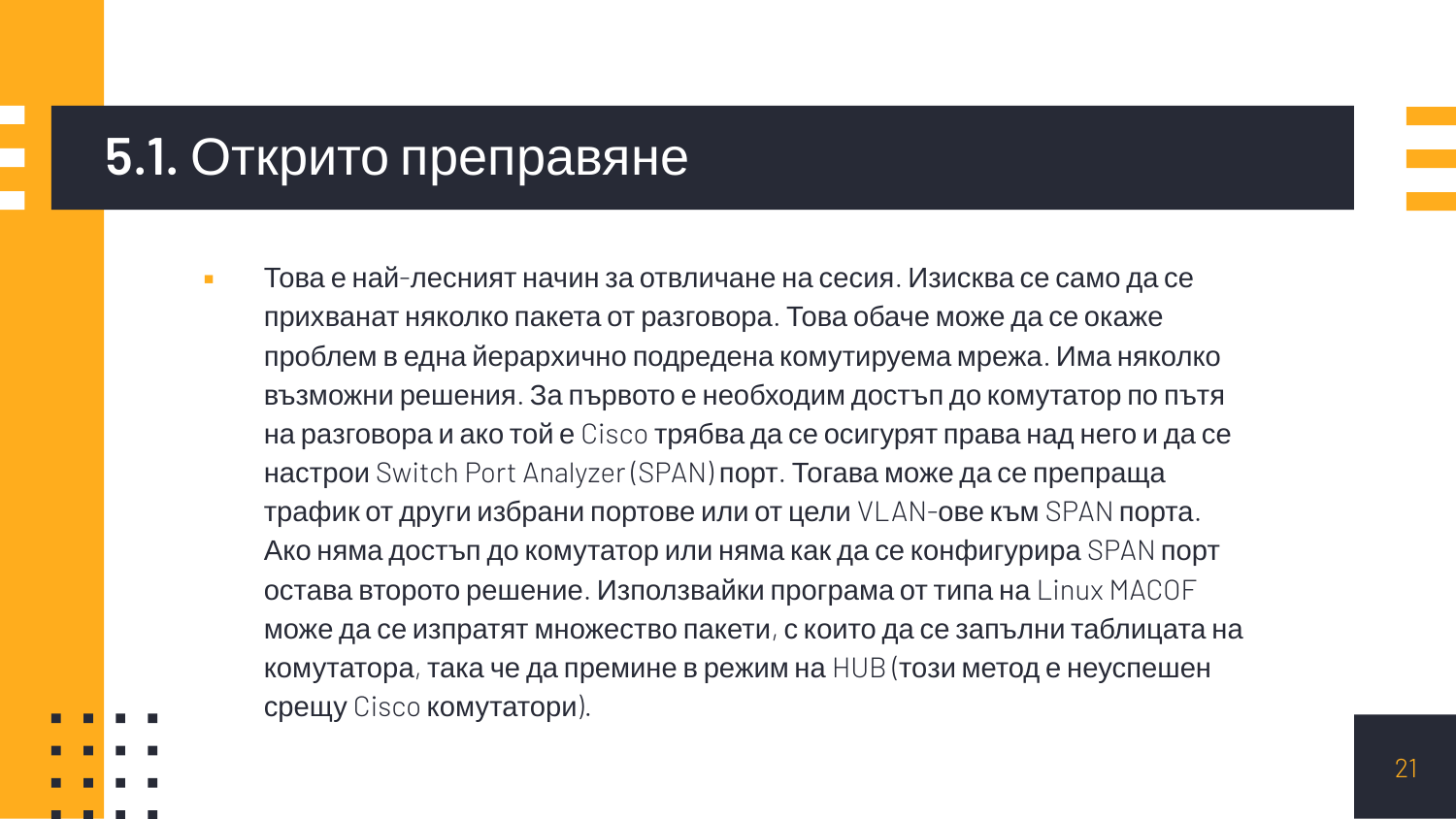

# 5.1. Открито преправяне
Това е най-лесният начин за отвличане на сесия. Изисква се само да се прихванат няколко пакета от разговора. Това обаче може да се окаже проблем в една йерархично подредена комутируема мрежа. Има няколко възможни решения. За първото е необходим достъп до комутатор по пътя на разговора и ако той е Cisco трябва да се осигурят права над него и да се настрои Switch Port Analyzer (SPAN) порт. Тогава може да се препраща трафик от други избрани портове или от цели VLAN-ове към SPAN порта. Ако няма достъп до комутатор или няма как да се конфигурира SPAN порт остава второто решение. Използвайки програма от типа на Linux MACOF може да се изпратят множество пакети, с които да се запълни таблицата на комутатора, така че да премине в режим на HUB (този метод е неуспешен срещу Cisco комутатори).
21